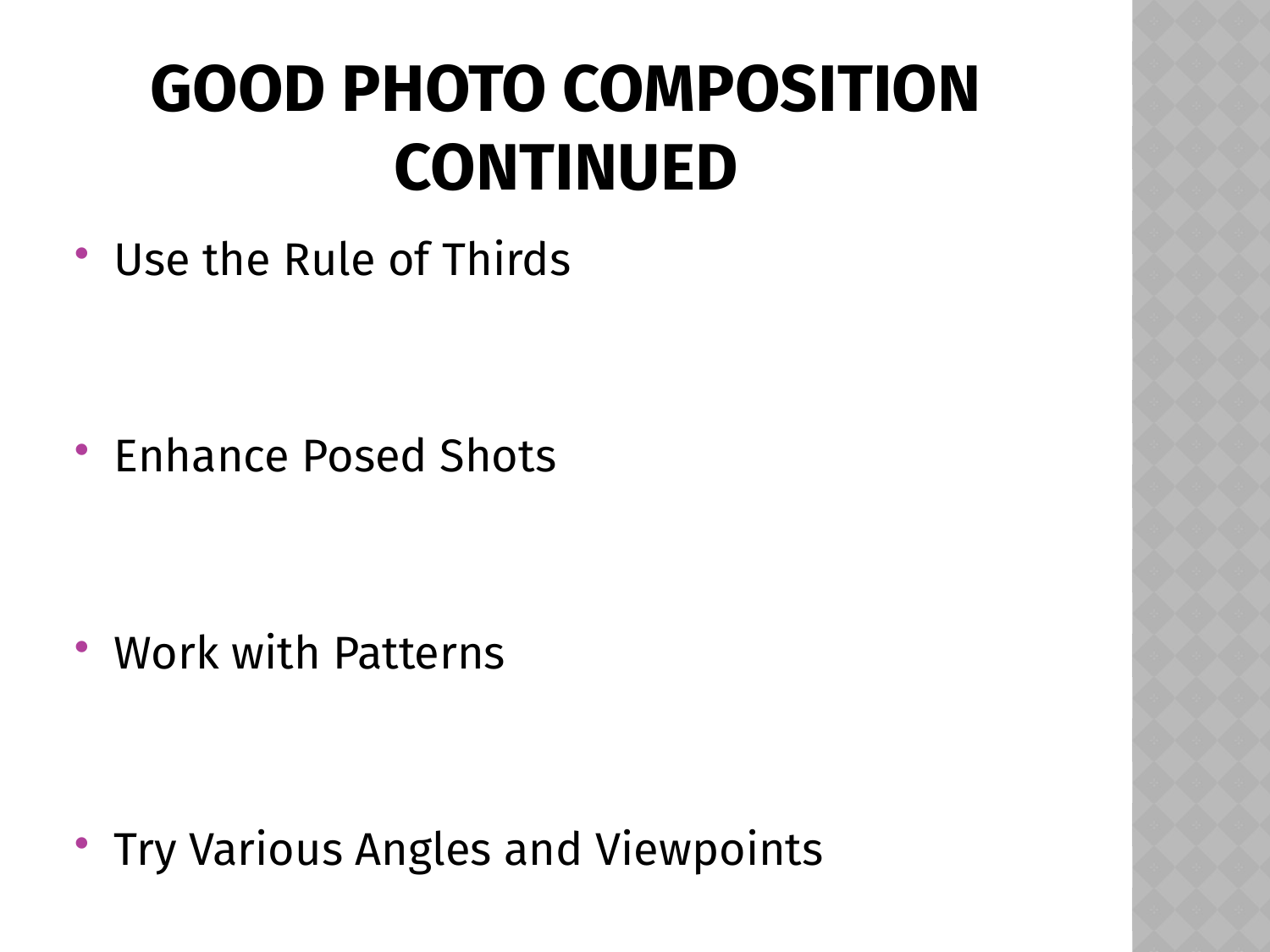

# Good Photo Composition Continued
Use the Rule of Thirds

Enhance Posed Shots

Work with Patterns

Try Various Angles and Viewpoints